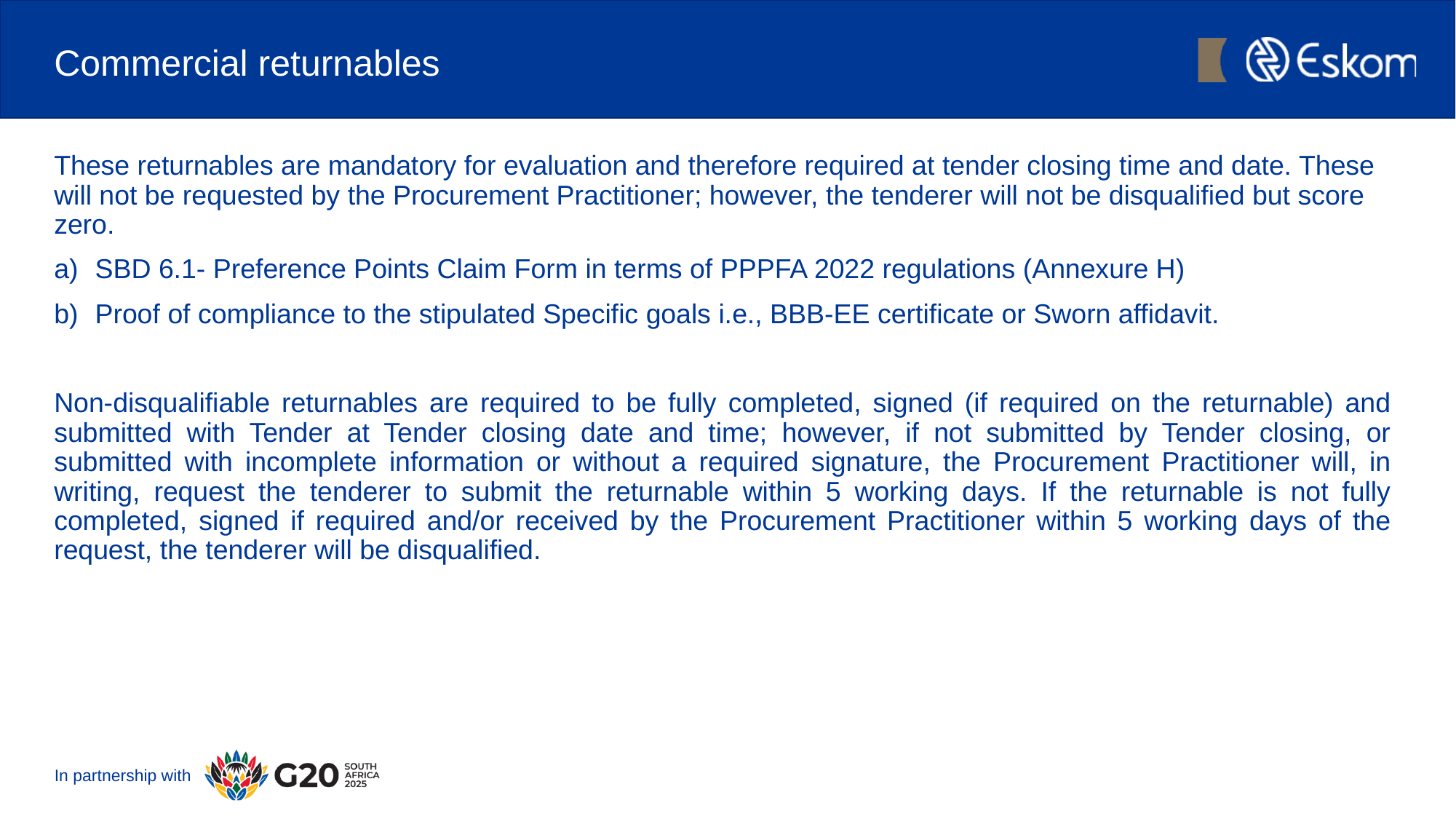

# Commercial returnables
These returnables are mandatory for evaluation and therefore required at tender closing time and date. These will not be requested by the Procurement Practitioner; however, the tenderer will not be disqualified but score zero.
SBD 6.1- Preference Points Claim Form in terms of PPPFA 2022 regulations (Annexure H)
Proof of compliance to the stipulated Specific goals i.e., BBB-EE certificate or Sworn affidavit.

Non-disqualifiable returnables are required to be fully completed, signed (if required on the returnable) and submitted with Tender at Tender closing date and time; however, if not submitted by Tender closing, or submitted with incomplete information or without a required signature, the Procurement Practitioner will, in writing, request the tenderer to submit the returnable within 5 working days. If the returnable is not fully completed, signed if required and/or received by the Procurement Practitioner within 5 working days of the request, the tenderer will be disqualified.